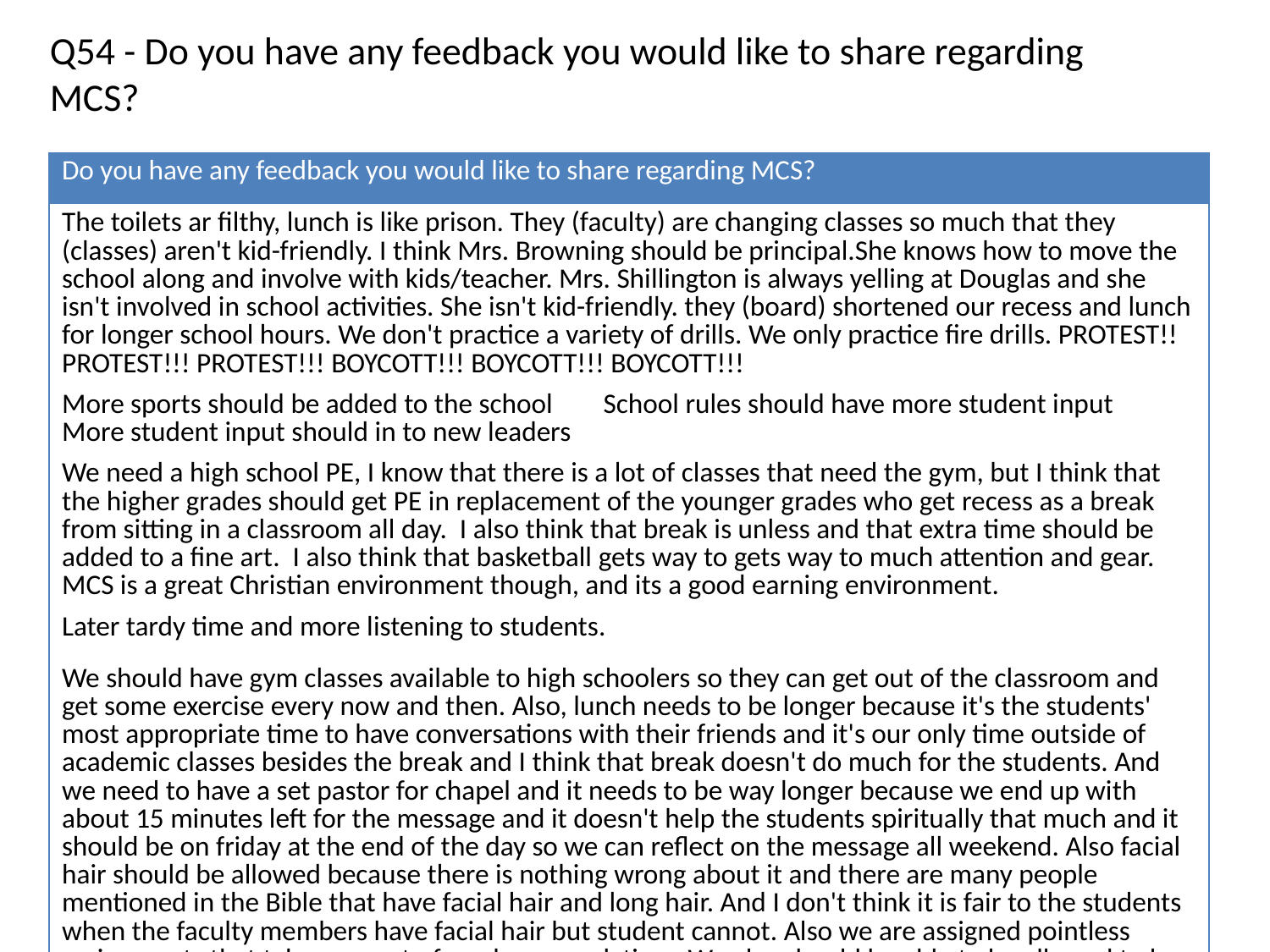

Q54 - Do you have any feedback you would like to share regarding MCS?
| Do you have any feedback you would like to share regarding MCS? |
| --- |
| The toilets ar filthy, lunch is like prison. They (faculty) are changing classes so much that they (classes) aren't kid-friendly. I think Mrs. Browning should be principal.She knows how to move the school along and involve with kids/teacher. Mrs. Shillington is always yelling at Douglas and she isn't involved in school activities. She isn't kid-friendly. they (board) shortened our recess and lunch for longer school hours. We don't practice a variety of drills. We only practice fire drills. PROTEST!! PROTEST!!! PROTEST!!! BOYCOTT!!! BOYCOTT!!! BOYCOTT!!! |
| More sports should be added to the school School rules should have more student input More student input should in to new leaders |
| We need a high school PE, I know that there is a lot of classes that need the gym, but I think that the higher grades should get PE in replacement of the younger grades who get recess as a break from sitting in a classroom all day. I also think that break is unless and that extra time should be added to a fine art. I also think that basketball gets way to gets way to much attention and gear. MCS is a great Christian environment though, and its a good earning environment. |
| Later tardy time and more listening to students. |
| We should have gym classes available to high schoolers so they can get out of the classroom and get some exercise every now and then. Also, lunch needs to be longer because it's the students' most appropriate time to have conversations with their friends and it's our only time outside of academic classes besides the break and I think that break doesn't do much for the students. And we need to have a set pastor for chapel and it needs to be way longer because we end up with about 15 minutes left for the message and it doesn't help the students spiritually that much and it should be on friday at the end of the day so we can reflect on the message all weekend. Also facial hair should be allowed because there is nothing wrong about it and there are many people mentioned in the Bible that have facial hair and long hair. And I don't think it is fair to the students when the faculty members have facial hair but student cannot. Also we are assigned pointless assignments that take up most of our homework time. We also should be able to be allowed to be on our phones during lunch or other times when we are not in the middle of a lecture. We should have more frequent times where the faculty reaches out to students in ways to improve the school. They should as well consider more field trips. Thank you! |